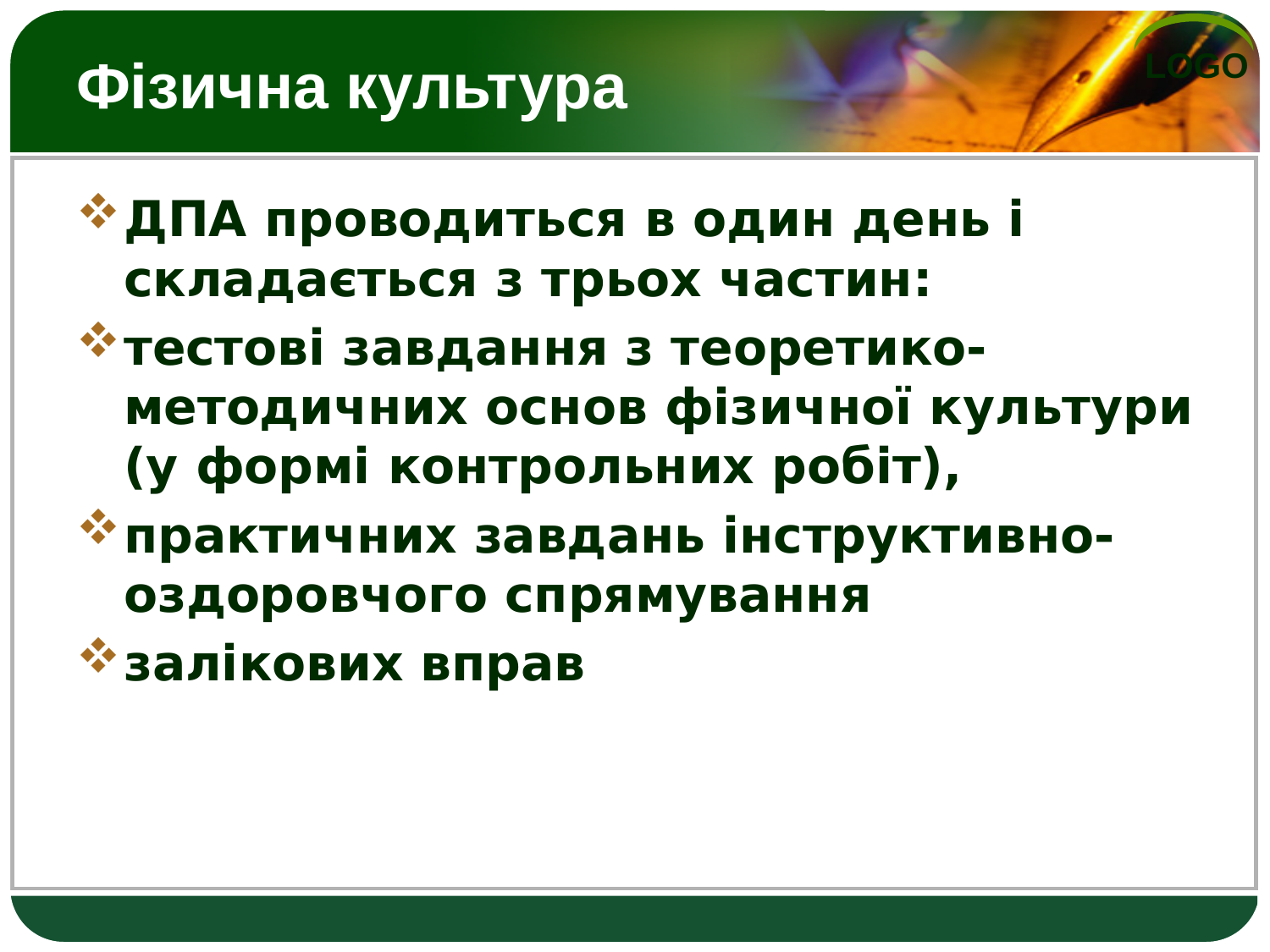

# Фізична культура
ДПА проводиться в один день і складається з трьох частин:
тестові завдання з теоретико-методичних основ фізичної культури (у формі контрольних робіт),
практичних завдань інструктивно-оздоровчого спрямування
залікових вправ